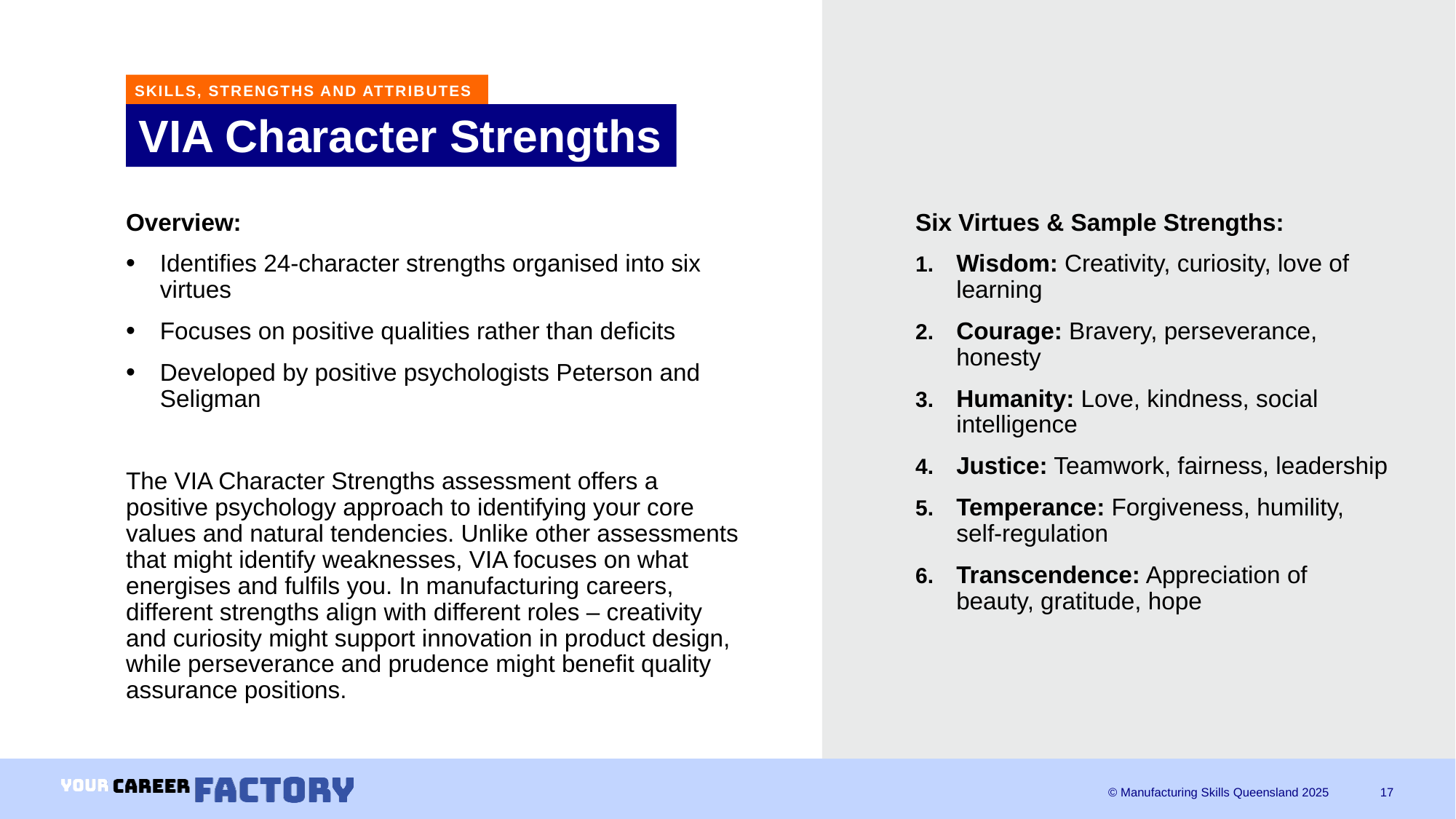

SKILLS, STRENGTHS AND ATTRIBUTES
# VIA Character Strengths
Overview:
Identifies 24-character strengths organised into six virtues
Focuses on positive qualities rather than deficits
Developed by positive psychologists Peterson and Seligman

The VIA Character Strengths assessment offers a positive psychology approach to identifying your core values and natural tendencies. Unlike other assessments that might identify weaknesses, VIA focuses on what energises and fulfils you. In manufacturing careers, different strengths align with different roles – creativity and curiosity might support innovation in product design, while perseverance and prudence might benefit quality assurance positions.
Six Virtues & Sample Strengths:
Wisdom: Creativity, curiosity, love of learning
Courage: Bravery, perseverance, honesty
Humanity: Love, kindness, social intelligence
Justice: Teamwork, fairness, leadership
Temperance: Forgiveness, humility, self-regulation
Transcendence: Appreciation of beauty, gratitude, hope